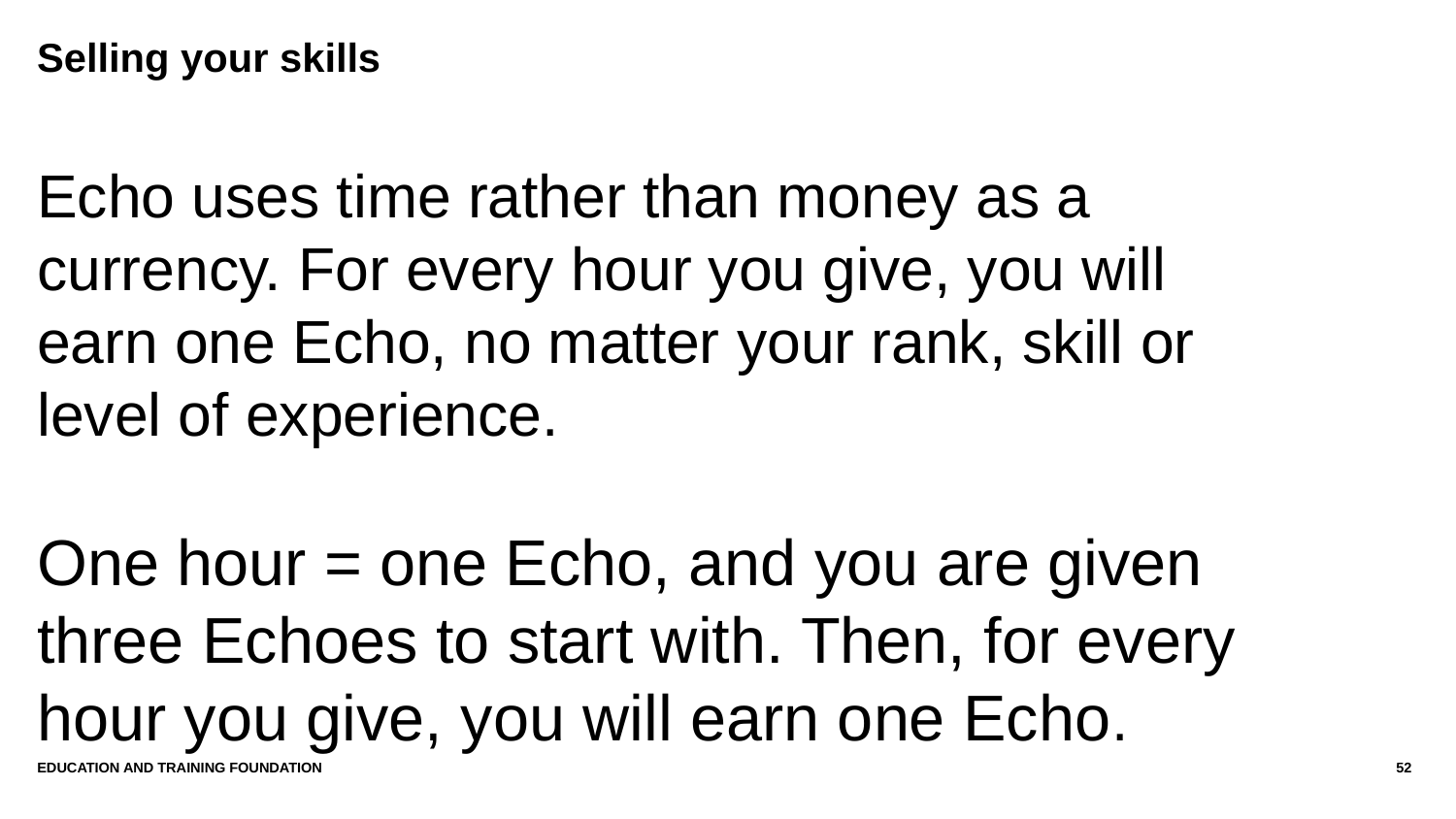

# Selling your skills
Echo uses time rather than money as a currency. For every hour you give, you will earn one Echo, no matter your rank, skill or level of experience.

One hour = one Echo, and you are given three Echoes to start with. Then, for every hour you give, you will earn one Echo.
Education and Training Foundation
52